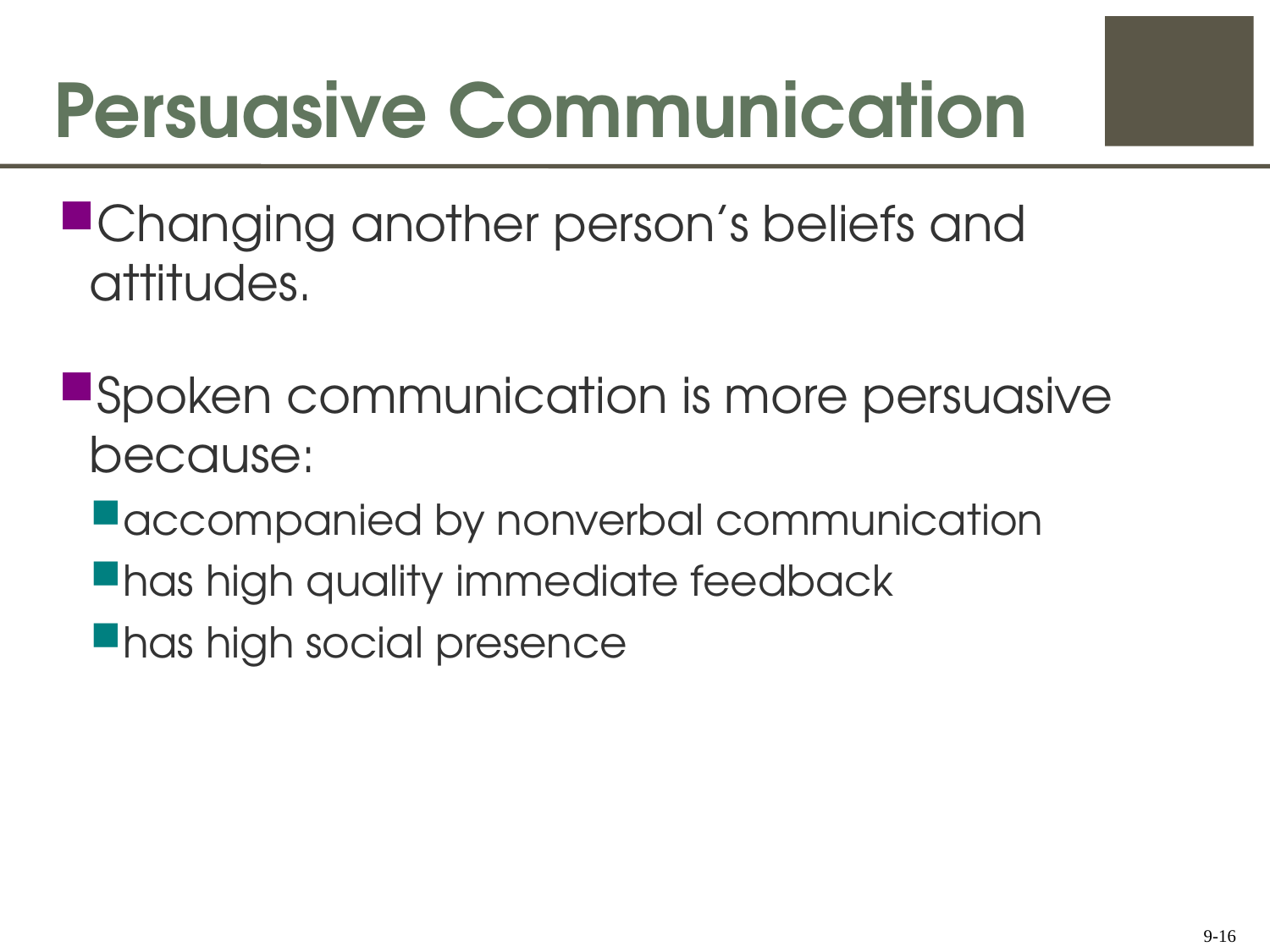

# Persuasive Communication
Changing another person’s beliefs and attitudes.
Spoken communication is more persuasive because:
accompanied by nonverbal communication
has high quality immediate feedback
has high social presence